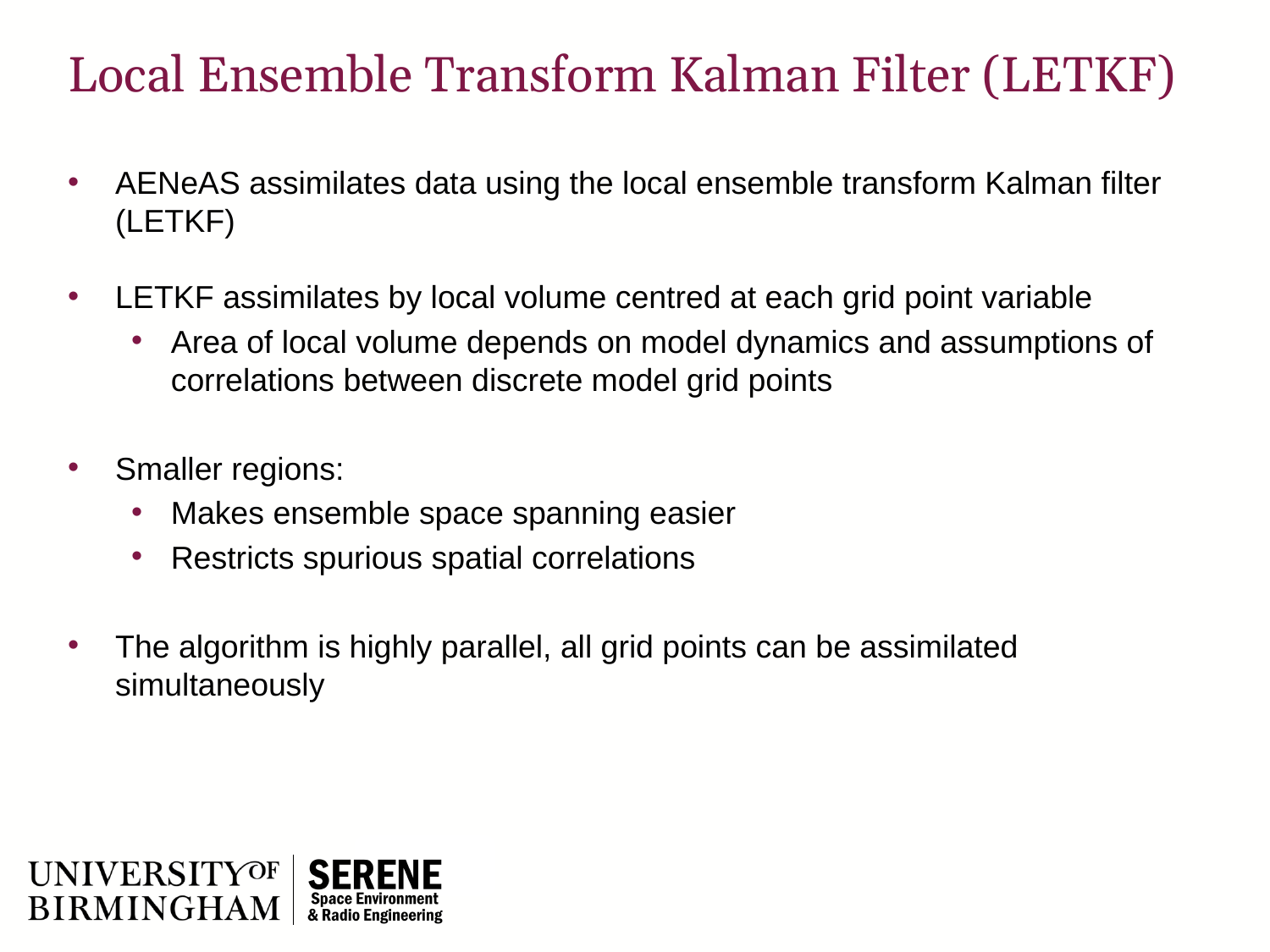

# Local Ensemble Transform Kalman Filter (LETKF)
AENeAS assimilates data using the local ensemble transform Kalman filter (LETKF)

LETKF assimilates by local volume centred at each grid point variable
Area of local volume depends on model dynamics and assumptions of correlations between discrete model grid points

Smaller regions:
Makes ensemble space spanning easier
Restricts spurious spatial correlations

The algorithm is highly parallel, all grid points can be assimilated simultaneously